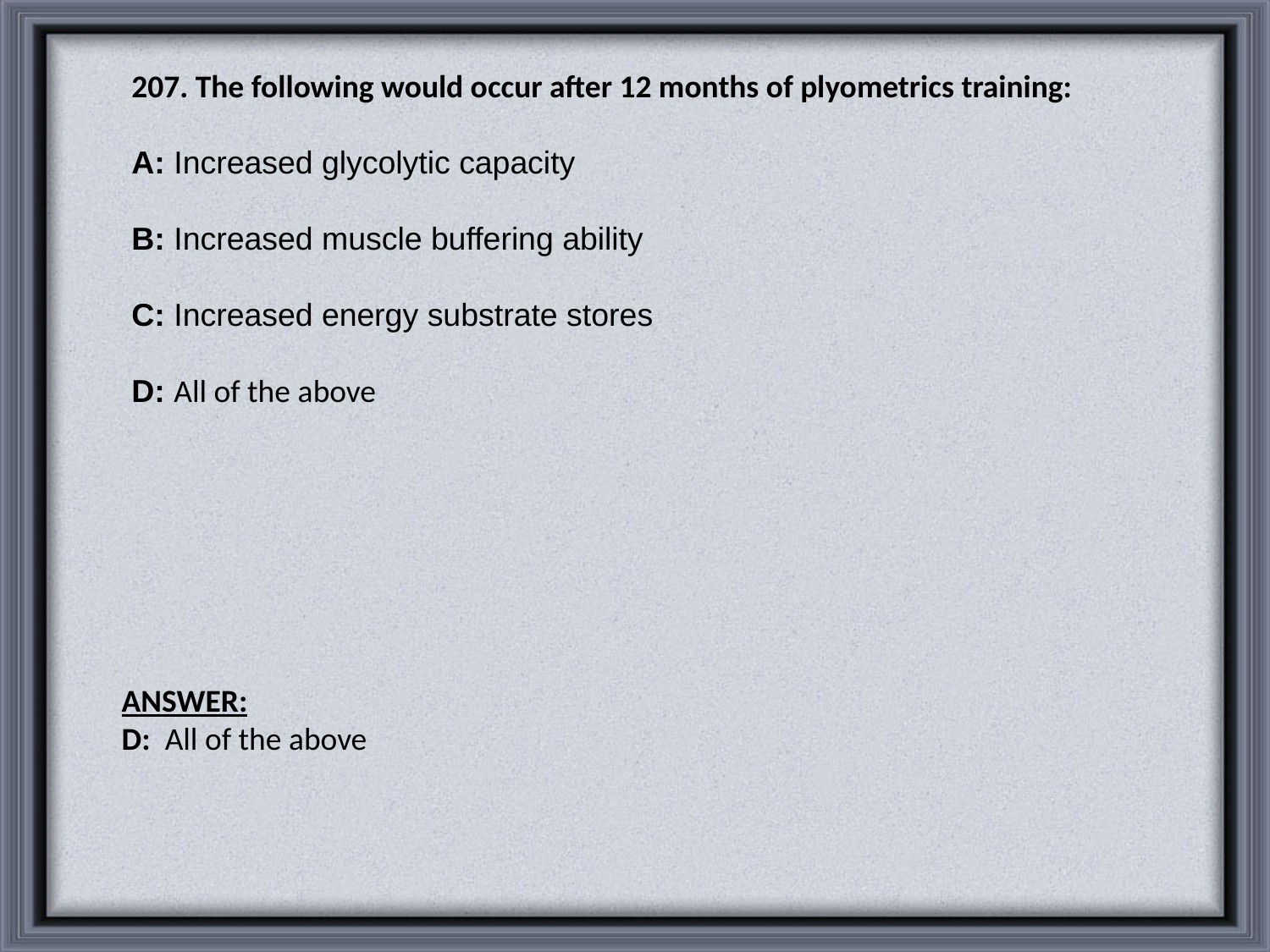

207. The following would occur after 12 months of plyometrics training:

A: Increased glycolytic capacity

B: Increased muscle buffering ability

C: Increased energy substrate stores

D: All of the above

ANSWER:
D:  All of the above